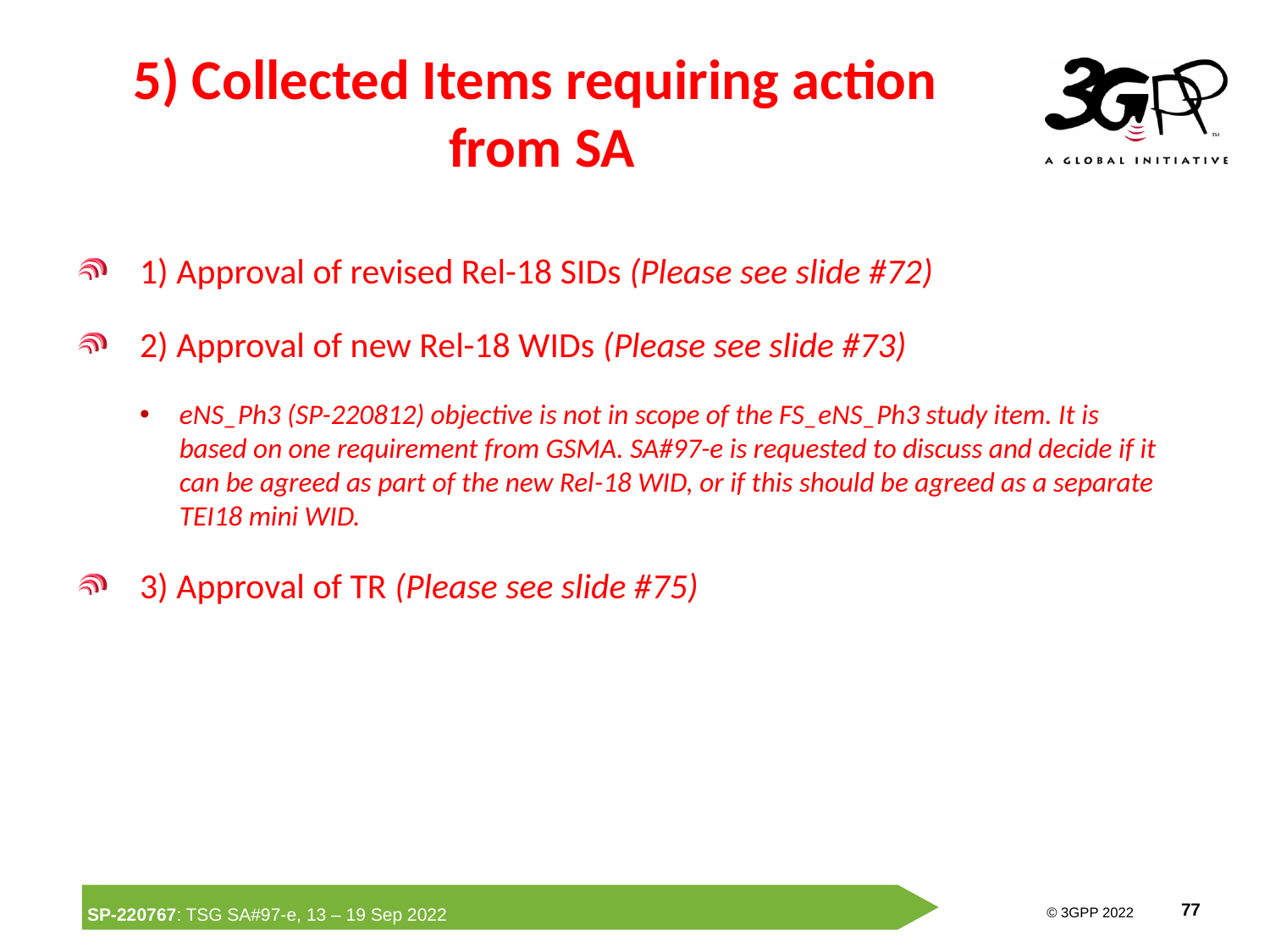

# 5) Collected Items requiring action from SA
1) Approval of revised Rel-18 SIDs (Please see slide #72)
2) Approval of new Rel-18 WIDs (Please see slide #73)
eNS_Ph3 (SP-220812) objective is not in scope of the FS_eNS_Ph3 study item. It is based on one requirement from GSMA. SA#97-e is requested to discuss and decide if it can be agreed as part of the new Rel-18 WID, or if this should be agreed as a separate TEI18 mini WID.
3) Approval of TR (Please see slide #75)